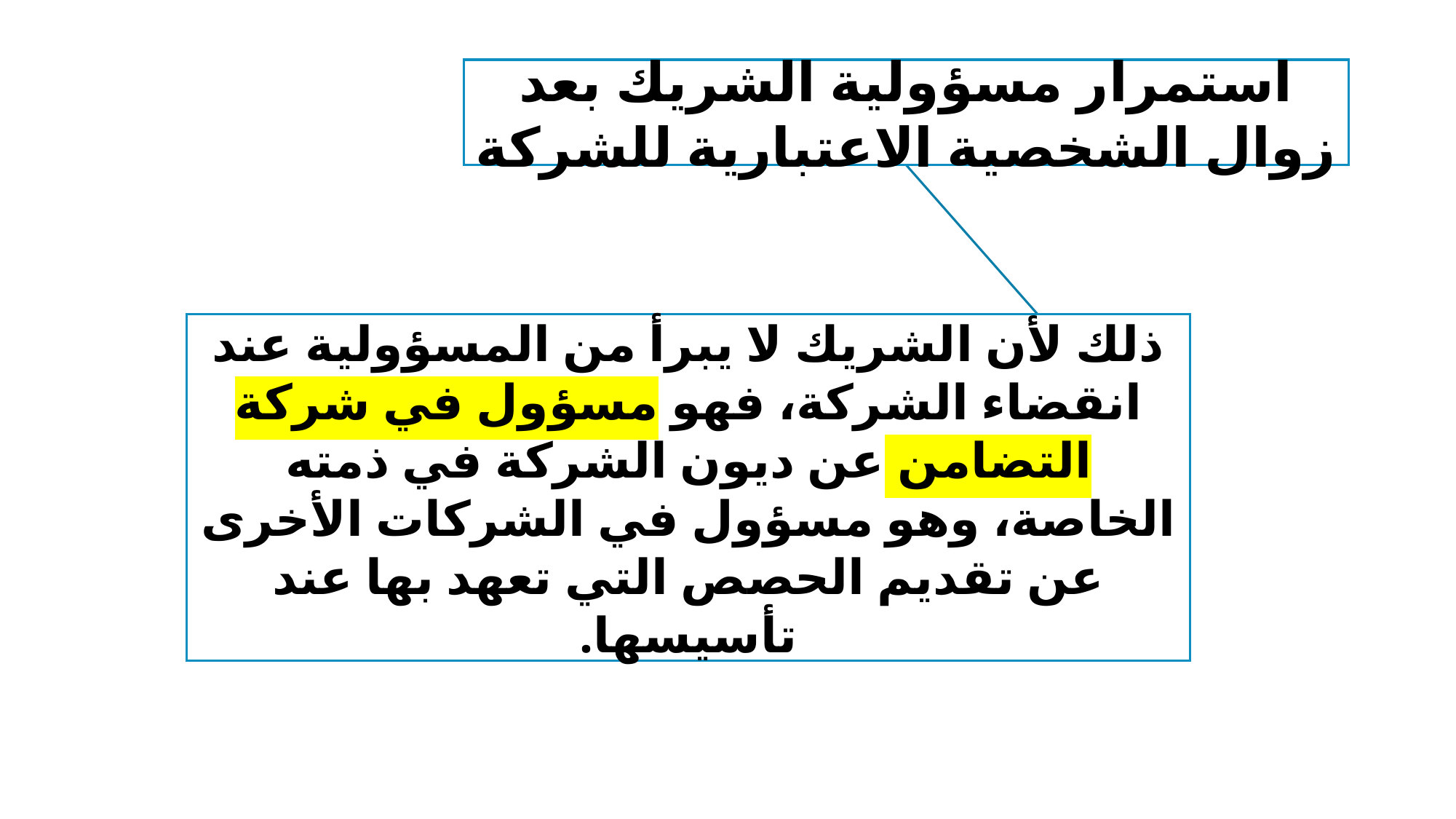

استمرار مسؤولية الشريك بعد زوال الشخصية الاعتبارية للشركة
ذلك لأن الشريك لا يبرأ من المسؤولية عند انقضاء الشركة، فهو مسؤول في شركة التضامن عن ديون الشركة في ذمته الخاصة، وهو مسؤول في الشركات الأخرى عن تقديم الحصص التي تعهد بها عند تأسيسها.